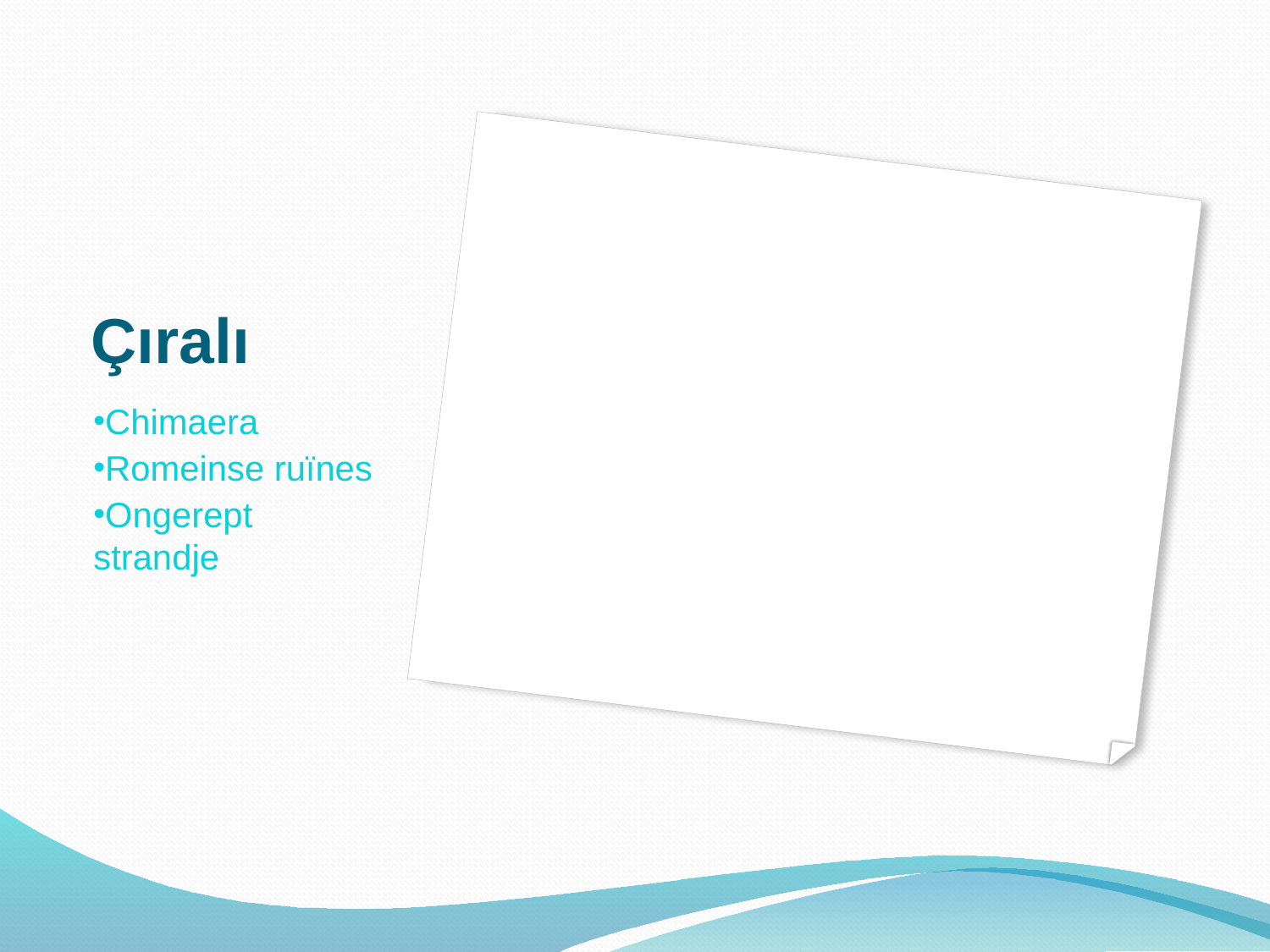

# Çıralı

Chimaera
Romeinse ruïnes
Ongerept strandje